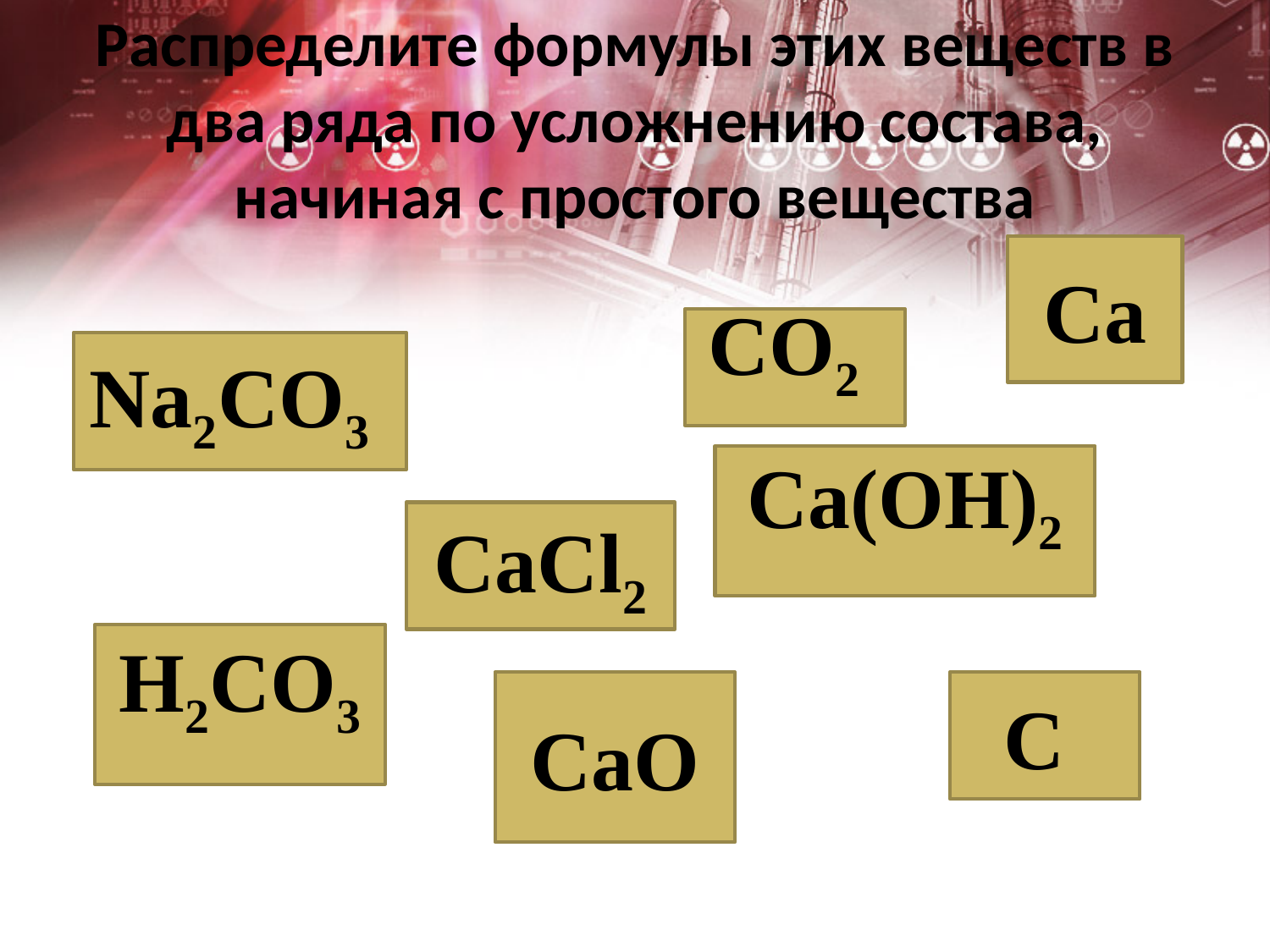

# Распределите формулы этих веществ в два ряда по усложнению состава, начиная с простого вещества

Са
СO2

Nа2СО3
Сa(OH)2

СаСl2
H2СO3

СаO
С